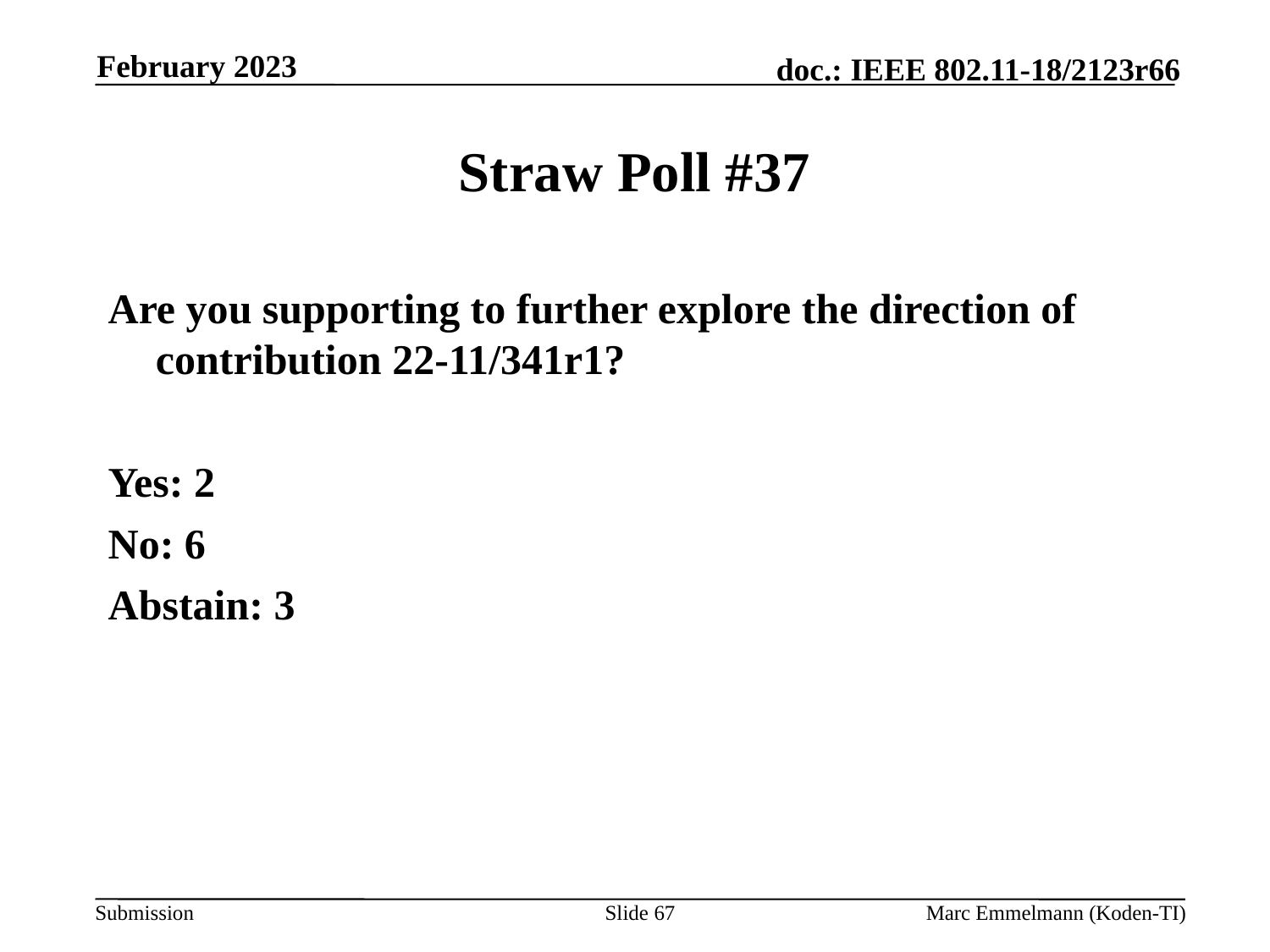

February 2023
# Straw Poll #37
Are you supporting to further explore the direction of contribution 22-11/341r1?

Yes: 2
No: 6
Abstain: 3
Slide 67
Marc Emmelmann (Koden-TI)